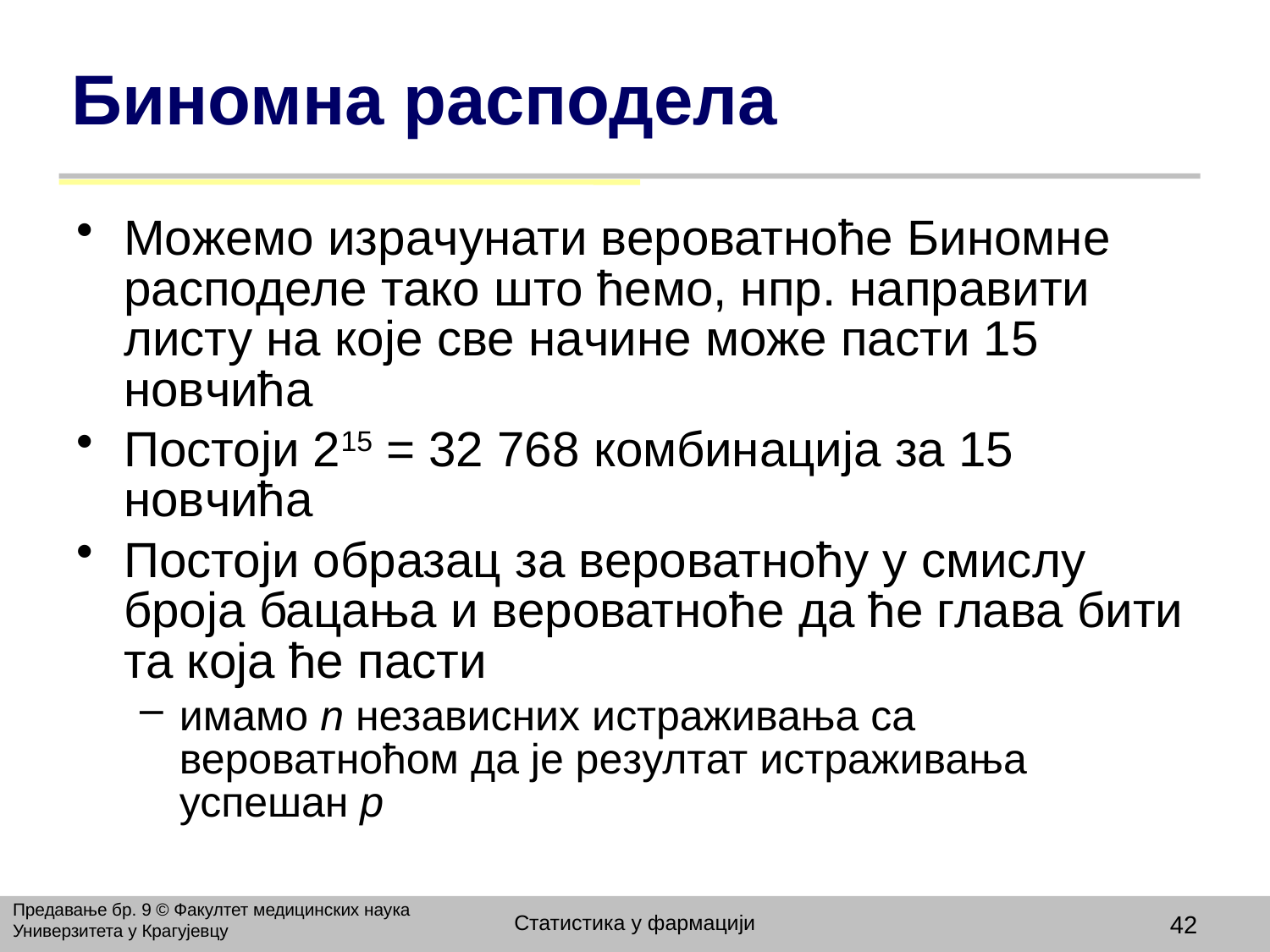

# Биномна расподела
Mожемо израчунати вероватноће Биномне расподеле тако што ћемо, нпр. направити листу на које све начине може пасти 15 новчића
Постоји 215 = 32 768 комбинација за 15 новчића
Постоји образац за вероватноћу у смислу броја бацања и вероватноће да ће глава бити та која ће пасти
имамо n независних истраживања са вероватноћом да је резултат истраживања успешан p
Предавање бр. 9 © Факултет медицинских наука Универзитета у Крагујевцу
Статистика у фармацији
42